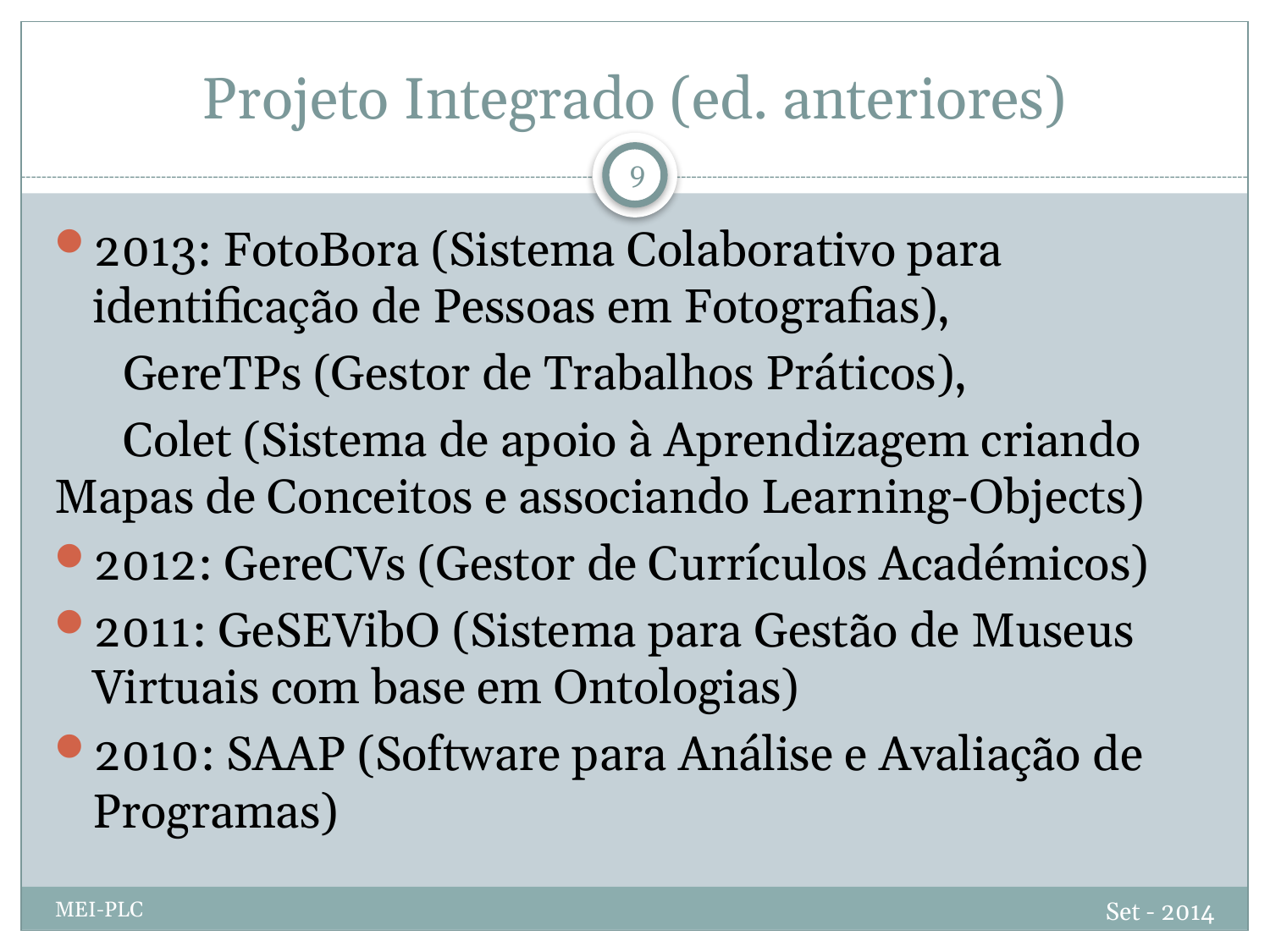

# Projeto Integrado (ed. anteriores)
9
2013: FotoBora (Sistema Colaborativo para identificação de Pessoas em Fotografias),
      GereTPs (Gestor de Trabalhos Práticos),
      Colet (Sistema de apoio à Aprendizagem criando Mapas de Conceitos e associando Learning-Objects)
2012: GereCVs (Gestor de Currículos Académicos)
2011: GeSEVibO (Sistema para Gestão de Museus Virtuais com base em Ontologias)
2010: SAAP (Software para Análise e Avaliação de Programas)
Set - 2014
MEI-PLC